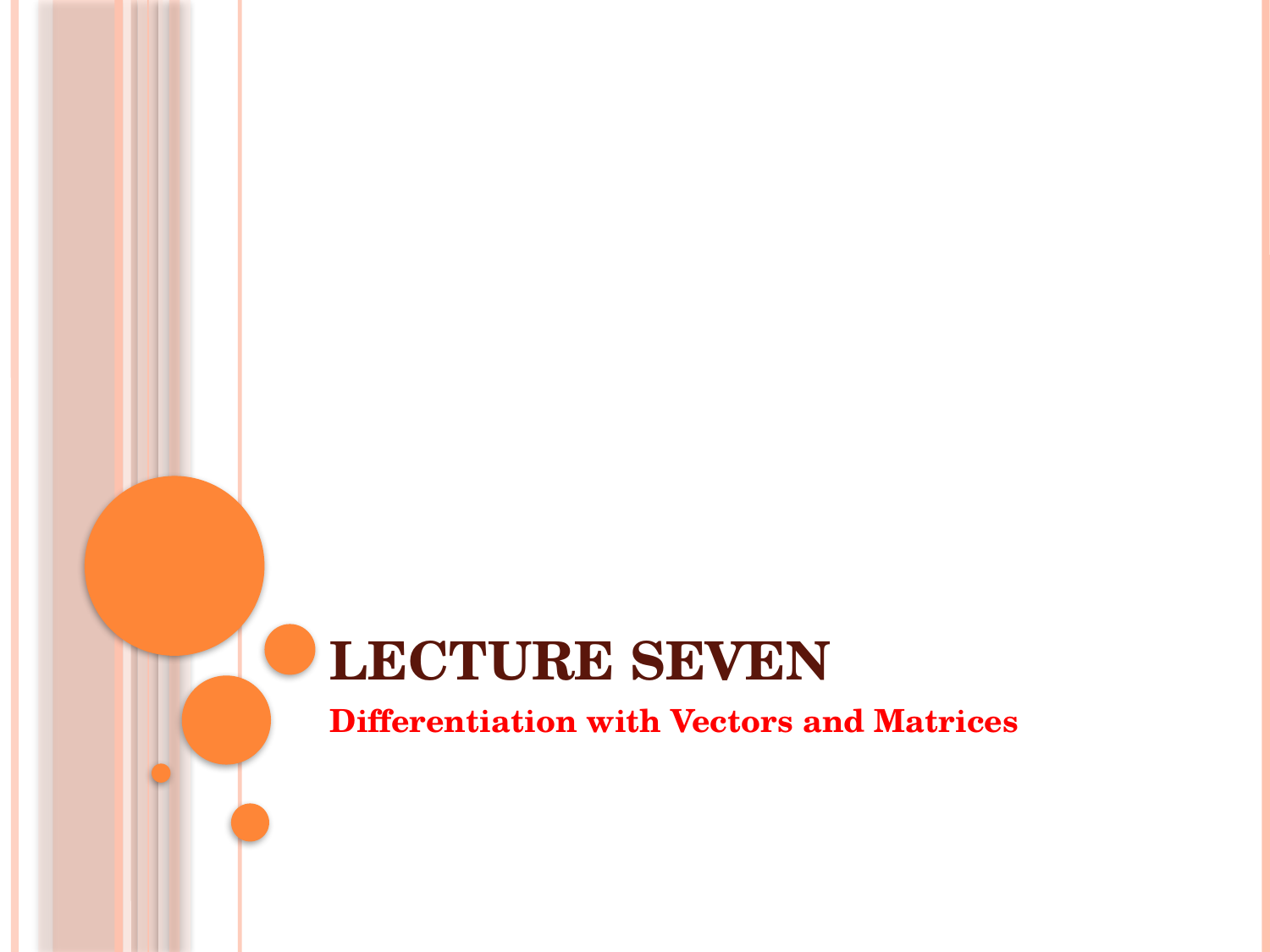

# Lecture Seven
Differentiation with Vectors and Matrices